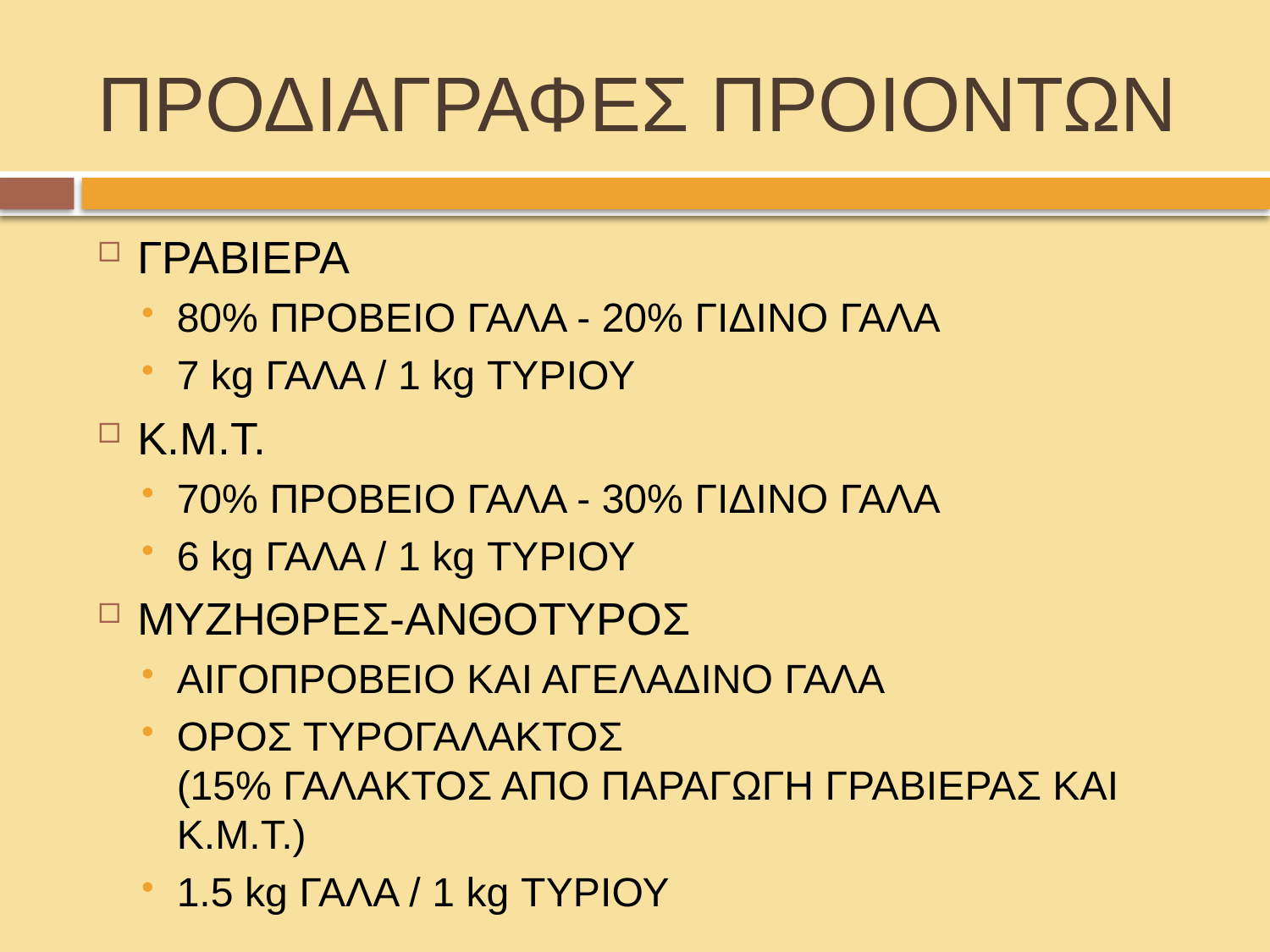

# ΠΡΟΔΙΑΓΡΑΦΕΣ ΠΡΟΙΟΝΤΩΝ
ΓΡΑΒΙΕΡΑ
80% ΠΡΟΒΕΙΟ ΓΑΛΑ - 20% ΓΙΔΙΝΟ ΓΑΛΑ
7 kg ΓΑΛΑ / 1 kg ΤΥΡΙΟΥ
Κ.Μ.Τ.
70% ΠΡΟΒΕΙΟ ΓΑΛΑ - 30% ΓΙΔΙΝΟ ΓΑΛΑ
6 kg ΓΑΛΑ / 1 kg ΤΥΡΙΟΥ
ΜΥΖΗΘΡΕΣ-ΑΝΘΟΤΥΡΟΣ
ΑΙΓΟΠΡΟΒΕΙΟ ΚΑΙ ΑΓΕΛΑΔΙΝΟ ΓΑΛΑ
ΟΡΟΣ ΤΥΡΟΓΑΛΑΚΤΟΣ                                                  (15% ΓΑΛΑΚΤΟΣ ΑΠΟ ΠΑΡΑΓΩΓΗ ΓΡΑΒΙΕΡΑΣ ΚΑΙ Κ.Μ.Τ.)
1.5 kg ΓΑΛΑ / 1 kg ΤΥΡΙΟΥ